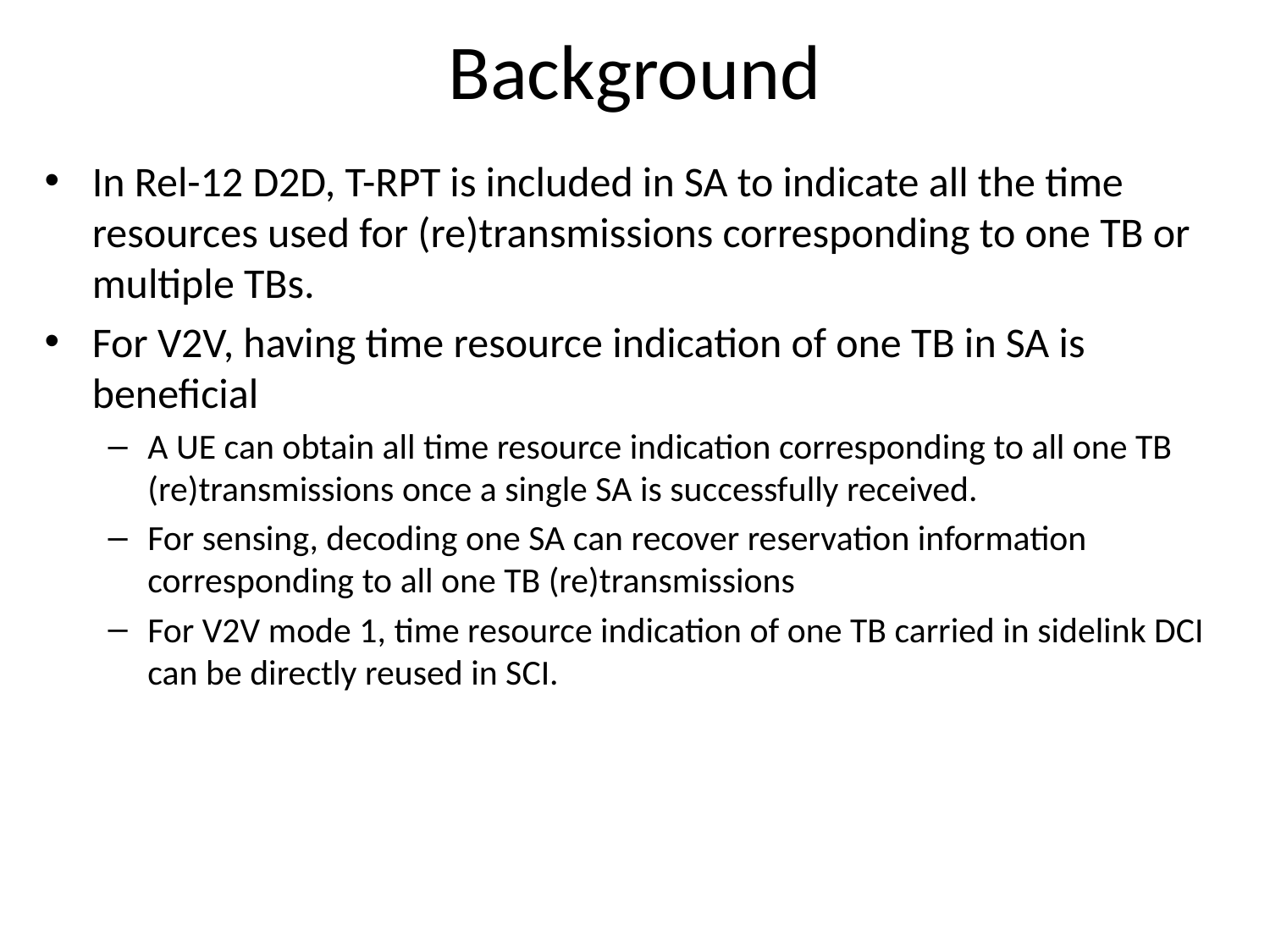

# Background
In Rel-12 D2D, T-RPT is included in SA to indicate all the time resources used for (re)transmissions corresponding to one TB or multiple TBs.
For V2V, having time resource indication of one TB in SA is beneficial
A UE can obtain all time resource indication corresponding to all one TB (re)transmissions once a single SA is successfully received.
For sensing, decoding one SA can recover reservation information corresponding to all one TB (re)transmissions
For V2V mode 1, time resource indication of one TB carried in sidelink DCI can be directly reused in SCI.